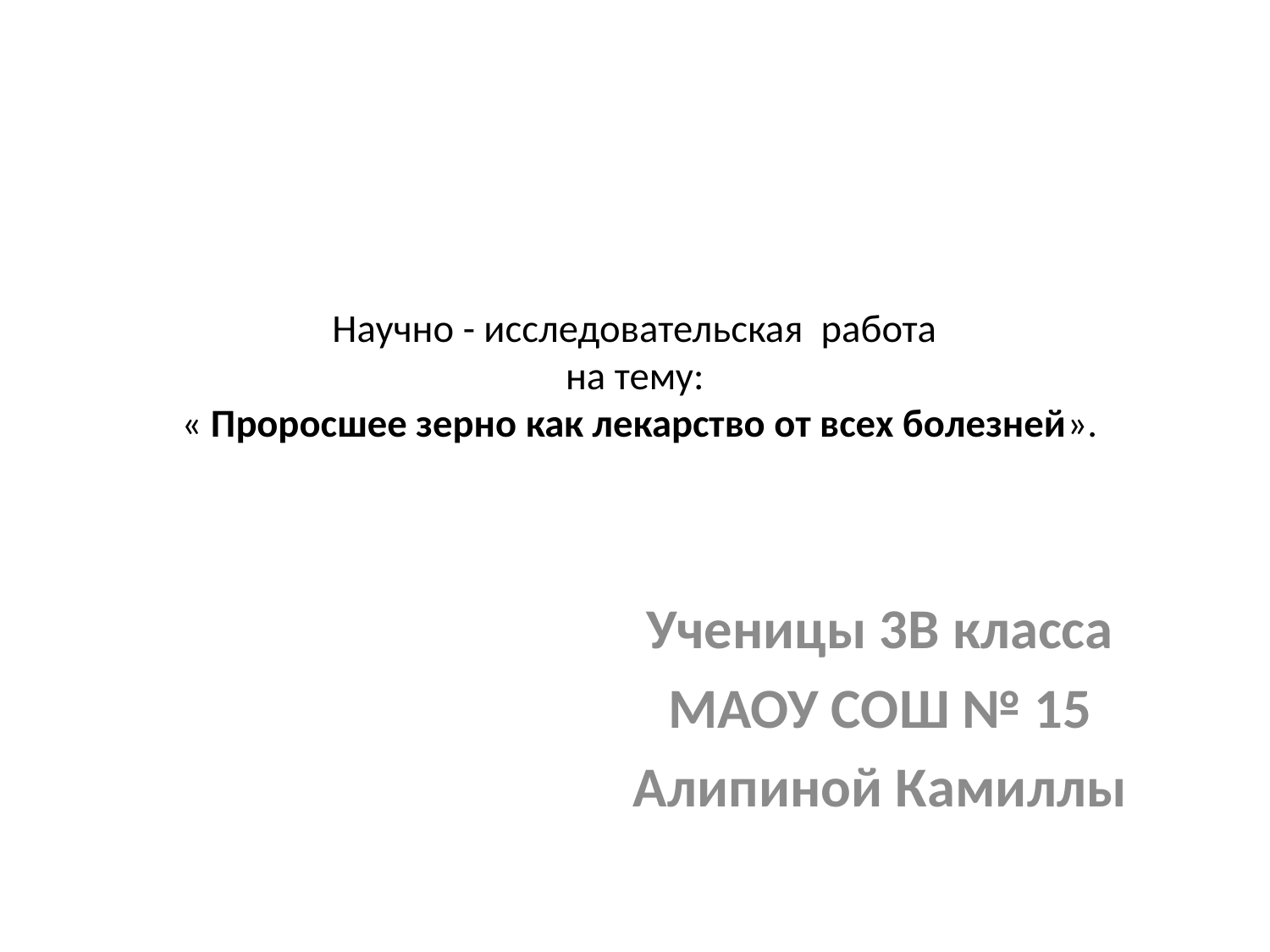

# Научно - исследовательская  работа на тему: « Проросшее зерно как лекарство от всех болезней».
Ученицы 3В класса
МАОУ СОШ № 15
Алипиной Камиллы